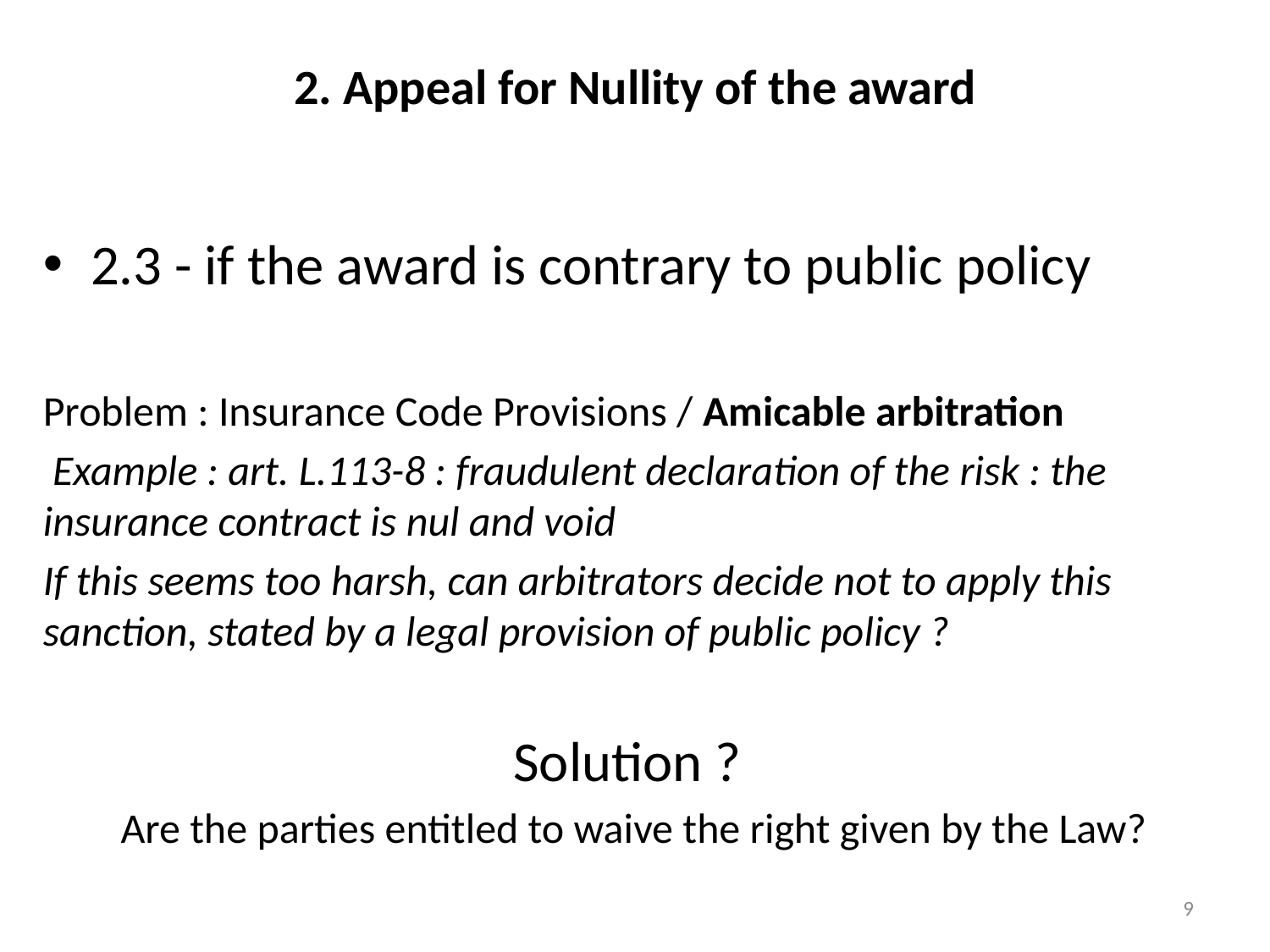

# 2. Appeal for Nullity of the award
2.3 - if the award is contrary to public policy

Problem : Insurance Code Provisions / Amicable arbitration
 Example : art. L.113-8 : fraudulent declaration of the risk : the insurance contract is nul and void
If this seems too harsh, can arbitrators decide not to apply this sanction, stated by a legal provision of public policy ?

Solution ?
Are the parties entitled to waive the right given by the Law?
9